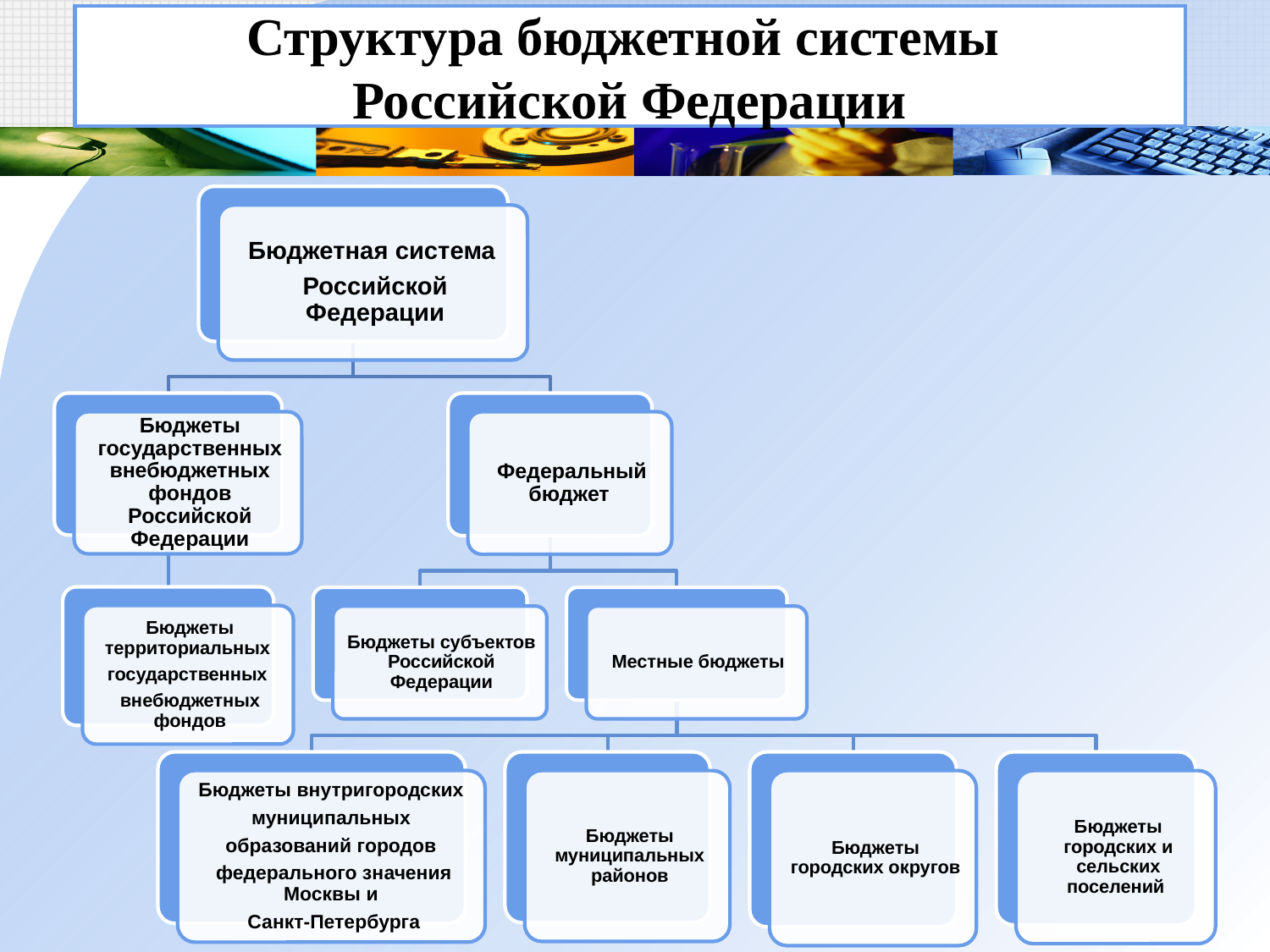

# Структура бюджетной системы Российской Федерации
Бюджетная система
Российской Федерации
Бюджеты государственных внебюджетных фондов Российской Федерации
Бюджеты территориальных
государственных
внебюджетных фондов
Федеральный бюджет
Бюджеты субъектов Российской Федерации
Местные бюджеты
Бюджеты внутригородских
муниципальных
образований городов
федерального значения Москвы и
Санкт-Петербурга
Бюджеты муниципальных районов
Бюджеты городских округов
Бюджеты городских и сельских поселений